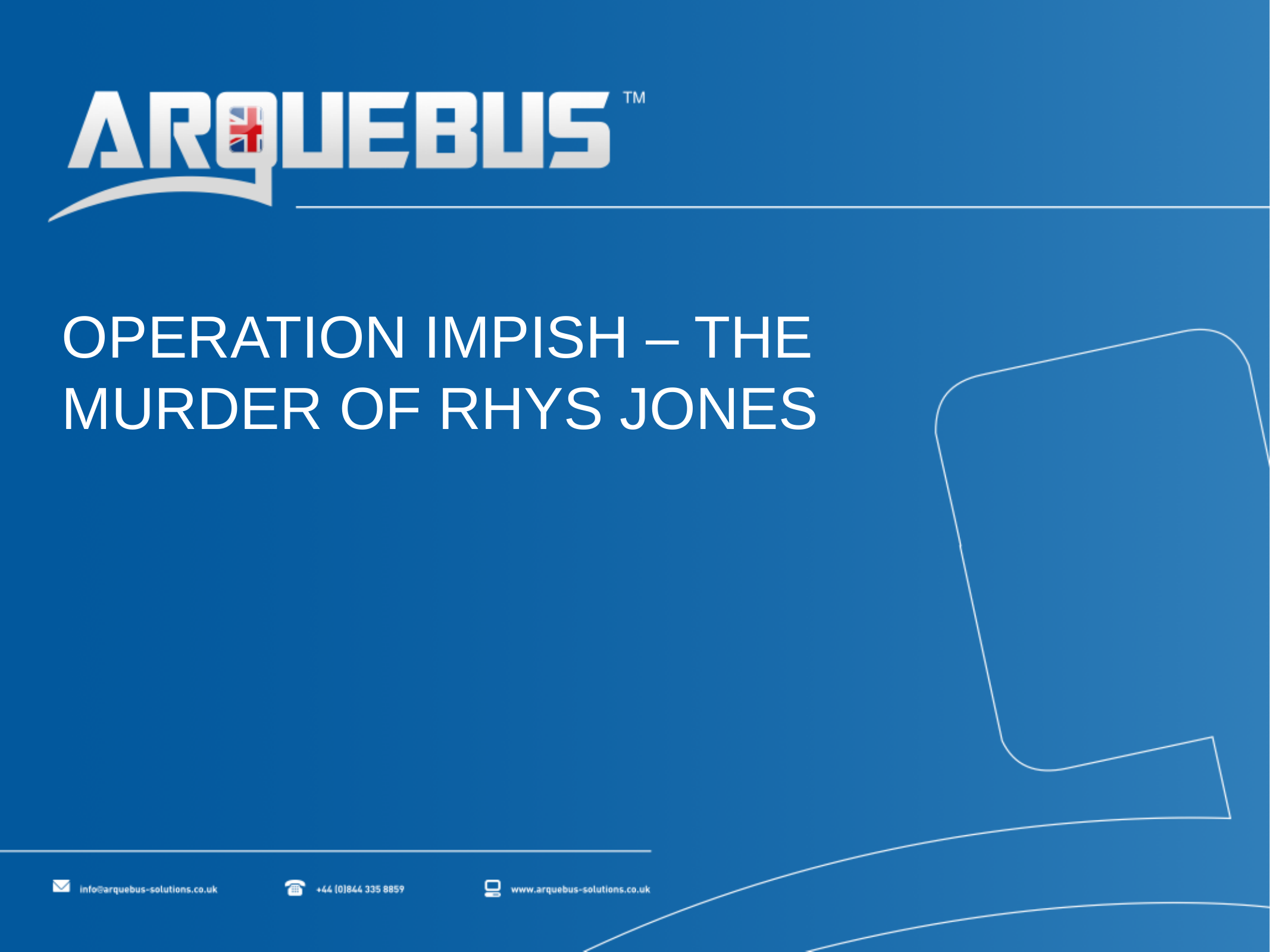

Operation Impish – The murder of Rhys Jones